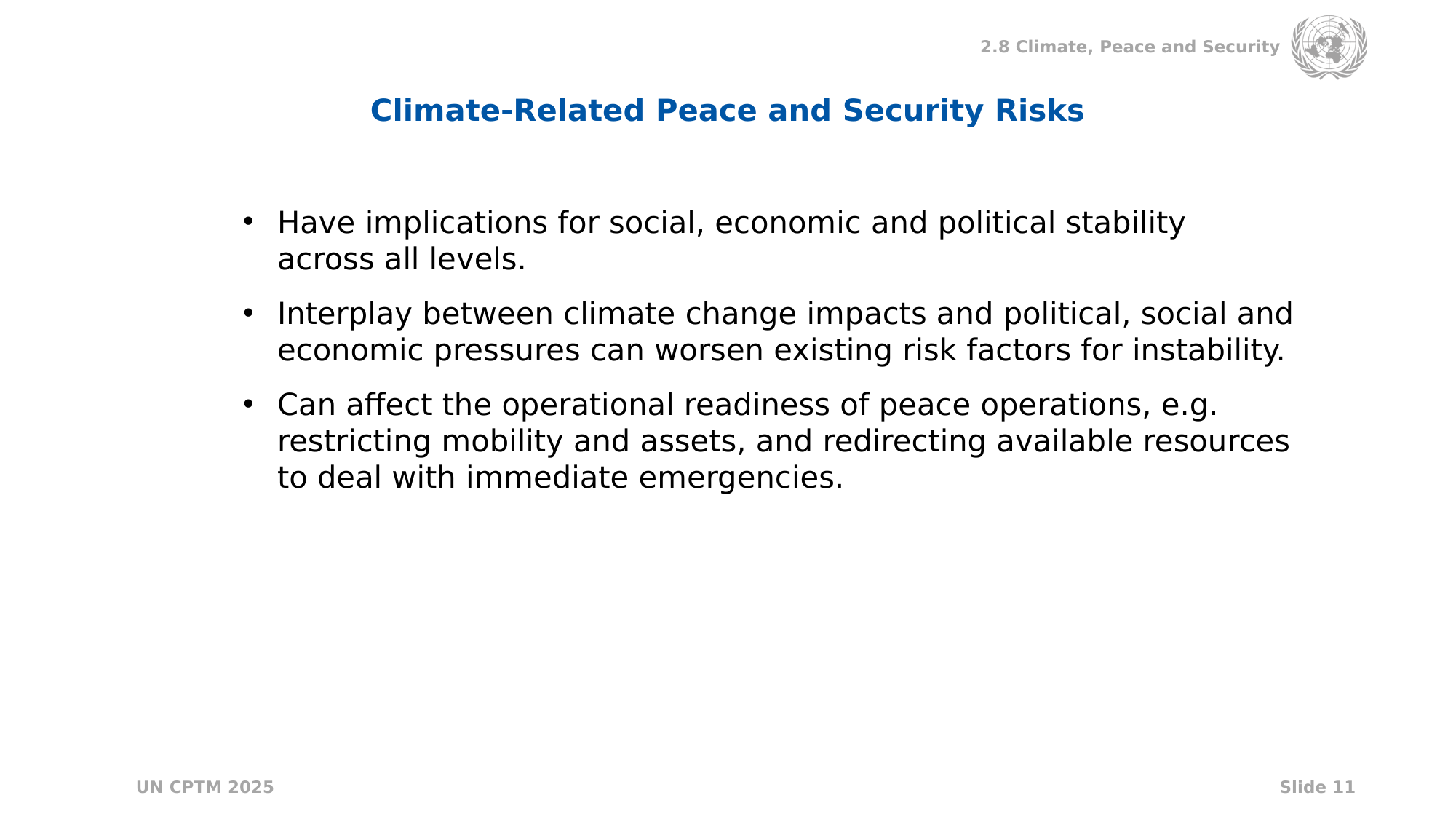

Climate-Related Peace and Security Risks
Have implications for social, economic and political stability  across all levels.
Interplay between climate change impacts and political, social and economic pressures can worsen existing risk factors for instability.
Can affect the operational readiness of peace operations, e.g. restricting mobility and assets, and redirecting available resources to deal with immediate emergencies.